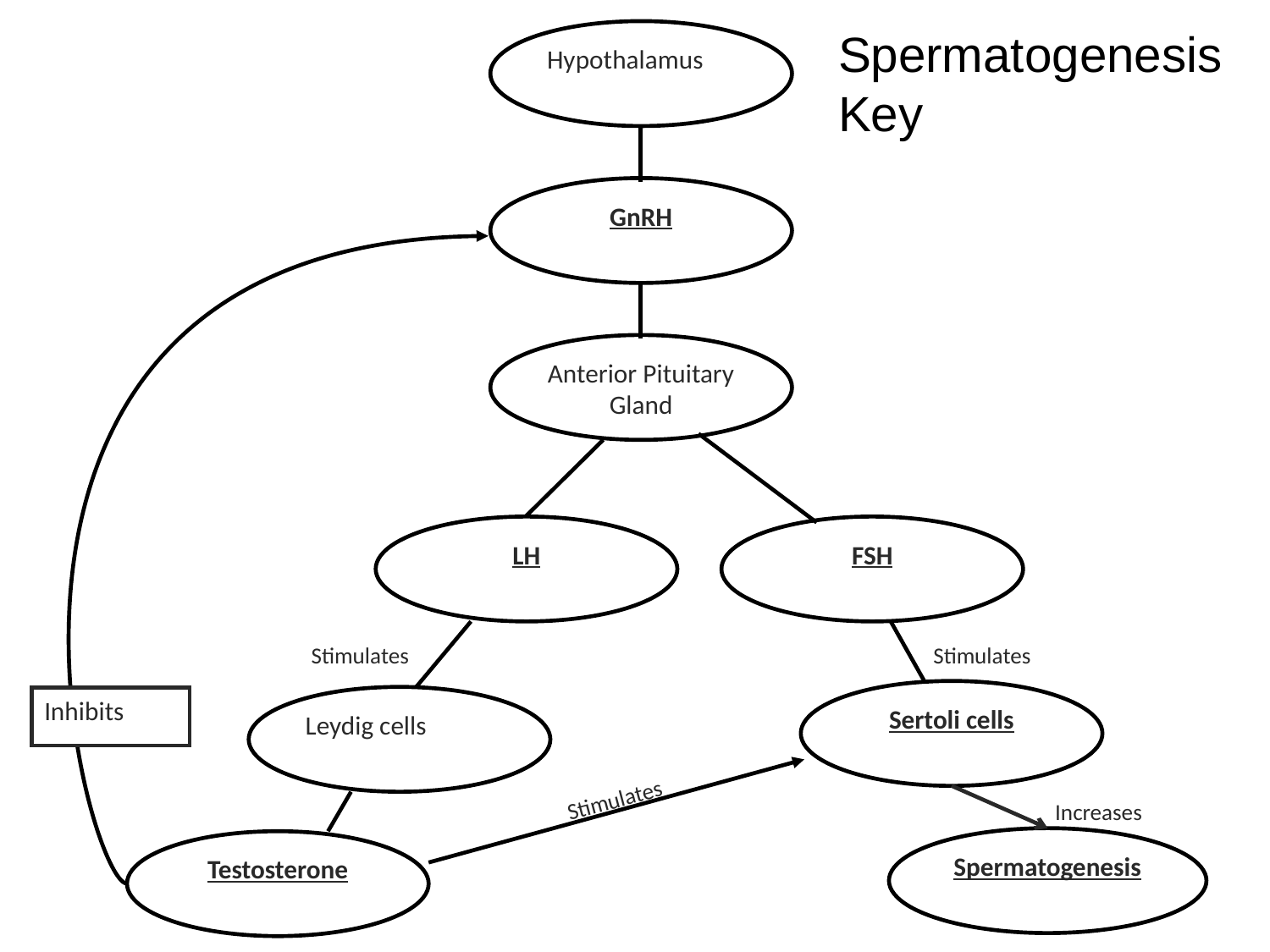

Hypothalamus
# Spermatogenesis Key
GnRH
Anterior Pituitary Gland
LH

FSH

Stimulates
Stimulates
Sertoli cells

Leydig cells
Inhibits
Stimulates
Increases
Spermatogenesis

Testosterone